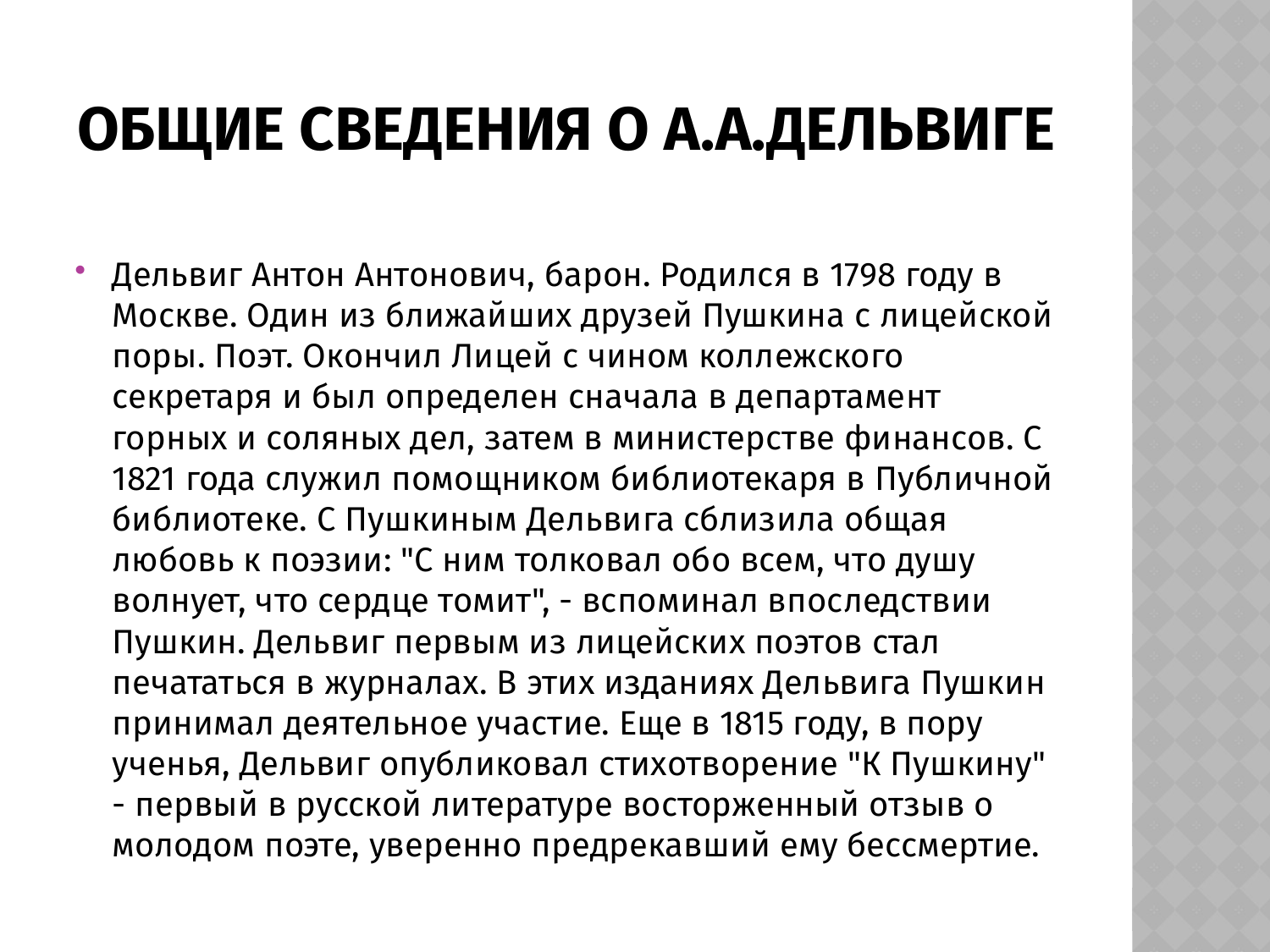

# Общие сведения о А.А.Дельвиге
Дельвиг Антон Антонович, барон. Родился в 1798 году в Москве. Один из ближайших друзей Пушкина с лицейской поры. Поэт. Окончил Лицей с чином коллежского секретаря и был определен сначала в департамент горных и соляных дел, затем в министерстве финансов. С 1821 года служил помощником библиотекаря в Публичной библиотеке. С Пушкиным Дельвига сблизила общая любовь к поэзии: "С ним толковал обо всем, что душу волнует, что сердце томит", - вспоминал впоследствии Пушкин. Дельвиг первым из лицейских поэтов стал печататься в журналах. В этих изданиях Дельвига Пушкин принимал деятельное участие. Еще в 1815 году, в пору ученья, Дельвиг опубликовал стихотворение "К Пушкину" - первый в русской литературе восторженный отзыв о молодом поэте, уверенно предрекавший ему бессмертие.